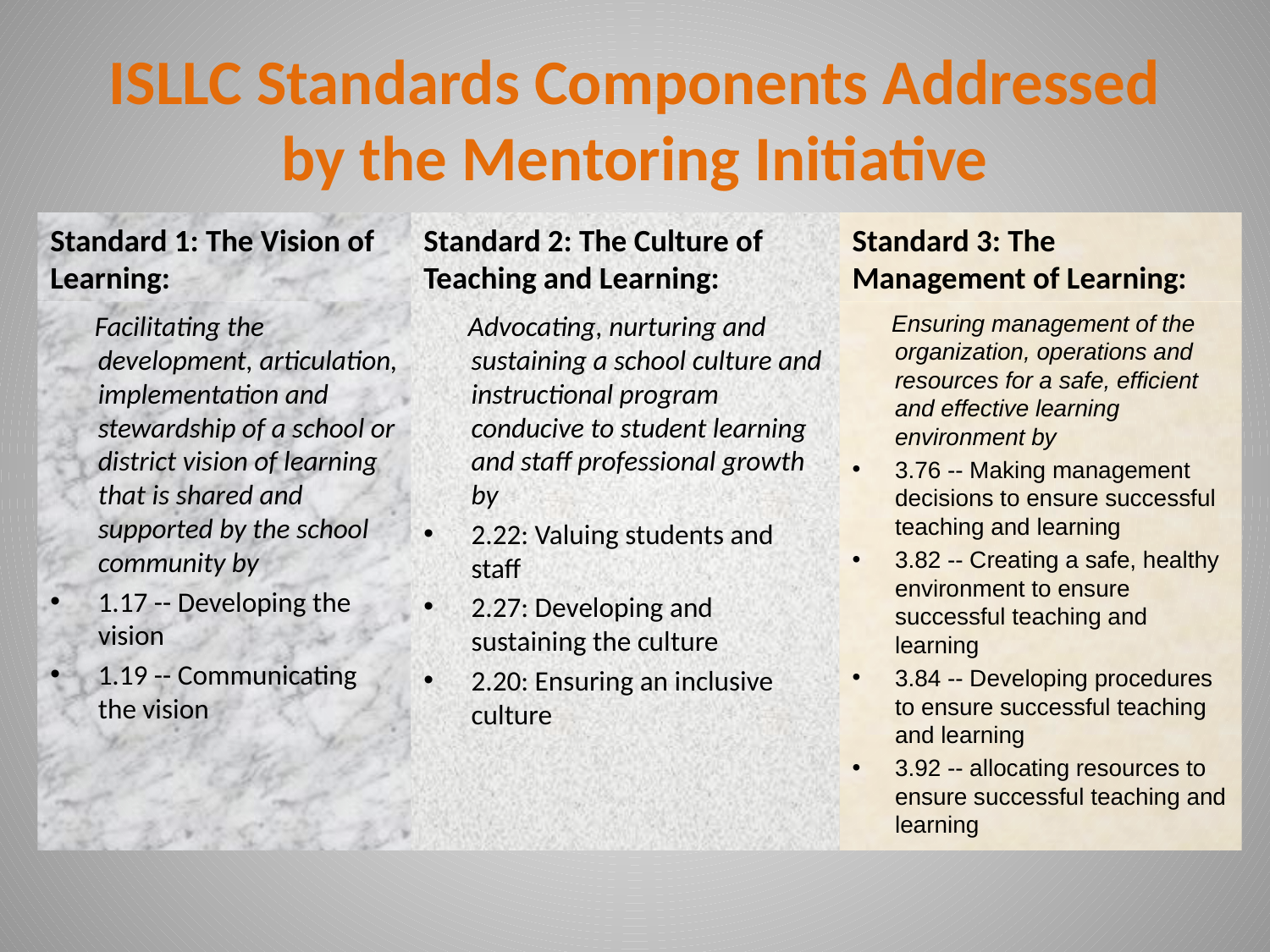

# ISLLC Standards Components Addressed by the Mentoring Initiative
Standard 1: The Vision of Learning:
Standard 2: The Culture of Teaching and Learning:
Standard 3: The Management of Learning:
       Facilitating the development, articulation, implementation and stewardship of a school or district vision of learning that is shared and supported by the school community by
1.17 -- Developing the vision
1.19 -- Communicating the vision
       Advocating, nurturing and sustaining a school culture and instructional program conducive to student learning and staff professional growth by
2.22: Valuing students and staff
2.27: Developing and sustaining the culture
2.20: Ensuring an inclusive culture
      Ensuring management of the organization, operations and resources for a safe, efficient and effective learning environment by
3.76 -- Making management decisions to ensure successful teaching and learning
3.82 -- Creating a safe, healthy environment to ensure successful teaching and learning
3.84 -- Developing procedures to ensure successful teaching and learning
3.92 -- allocating resources to ensure successful teaching and learning